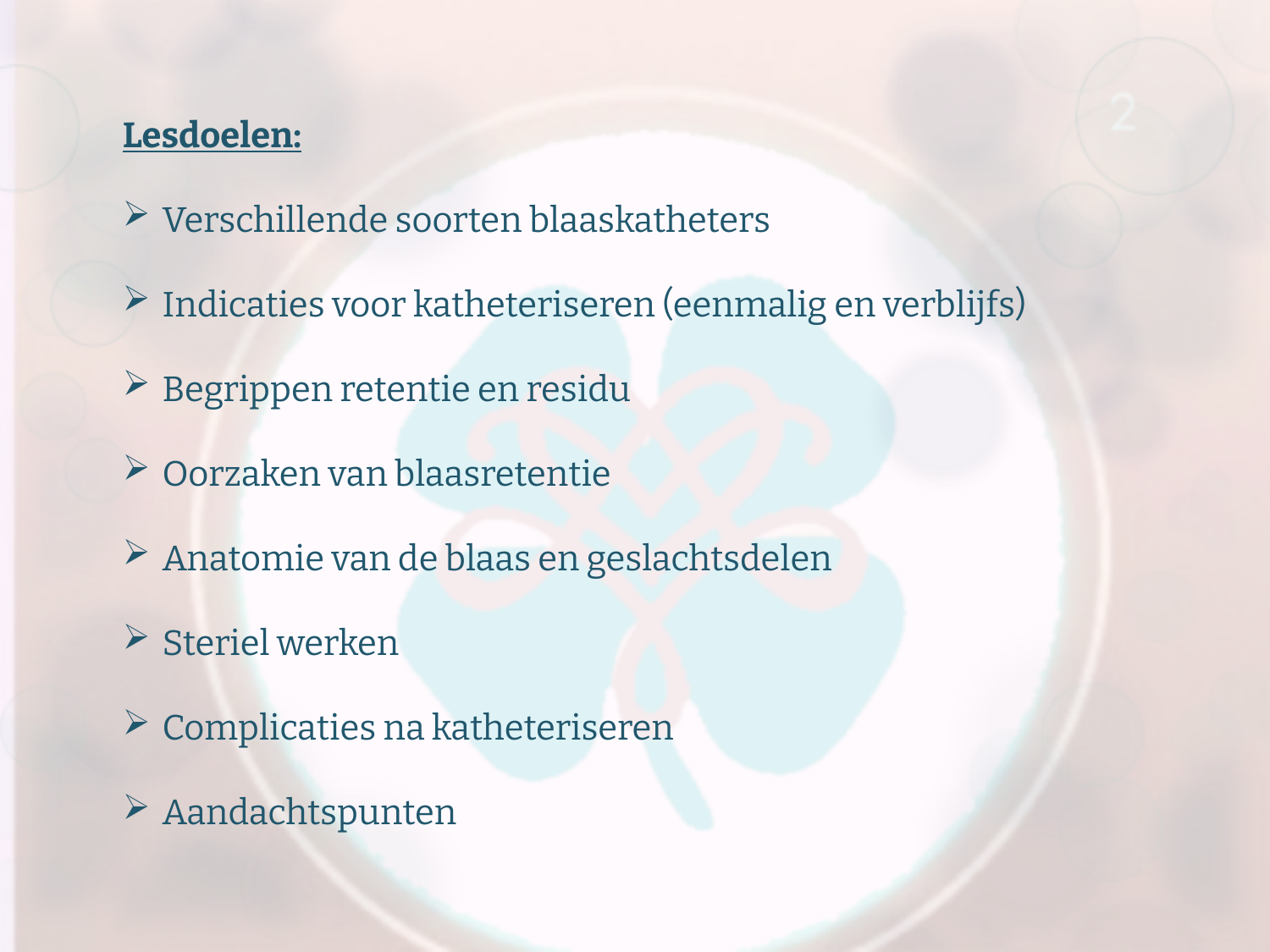

Lesdoelen:
Verschillende soorten blaaskatheters

Indicaties voor katheteriseren (eenmalig en verblijfs)

Begrippen retentie en residu

Oorzaken van blaasretentie

Anatomie van de blaas en geslachtsdelen

Steriel werken

Complicaties na katheteriseren

Aandachtspunten